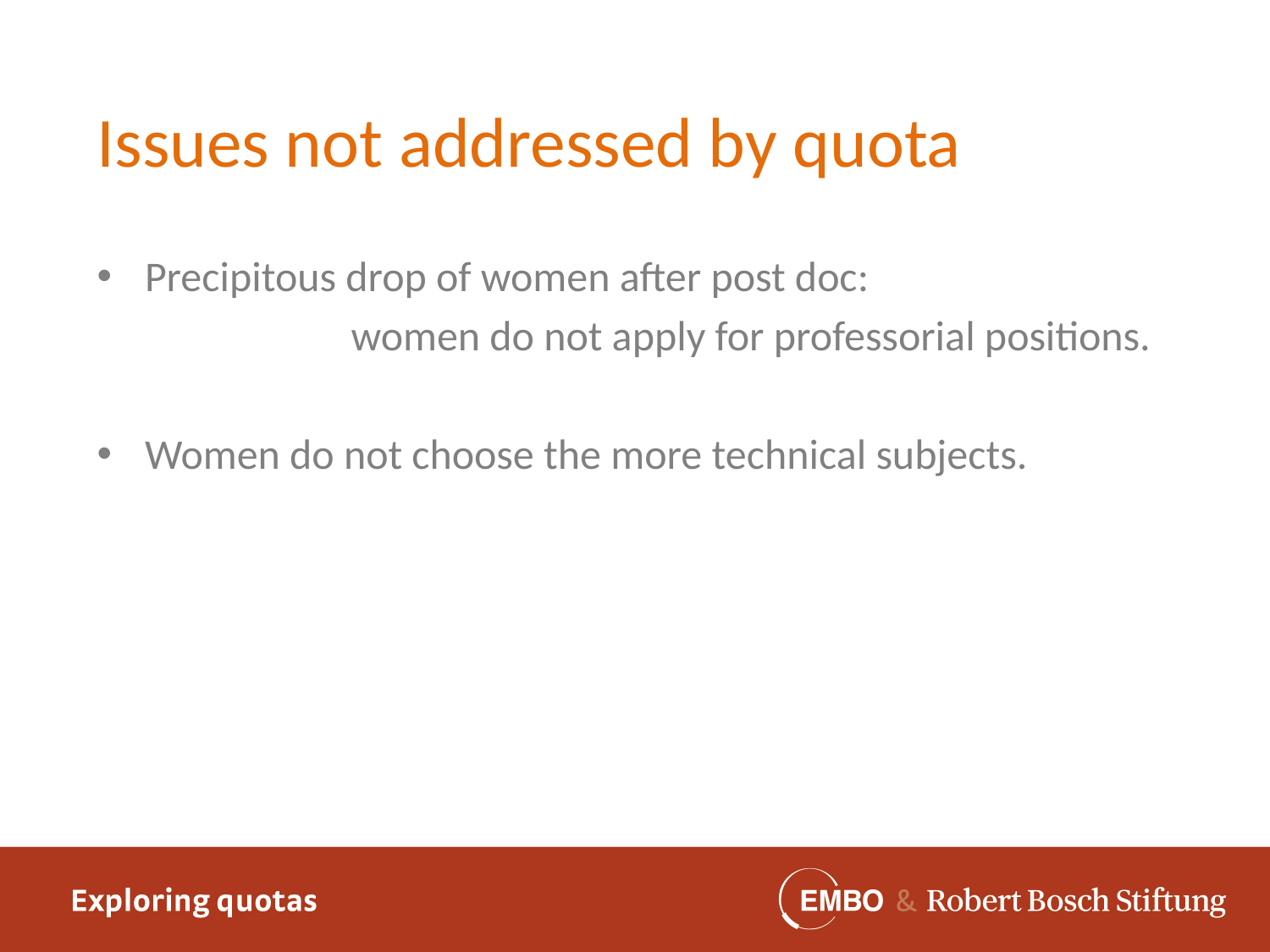

Issues not addressed by quota
Precipitous drop of women after post doc:
		women do not apply for professorial positions.

Women do not choose the more technical subjects.